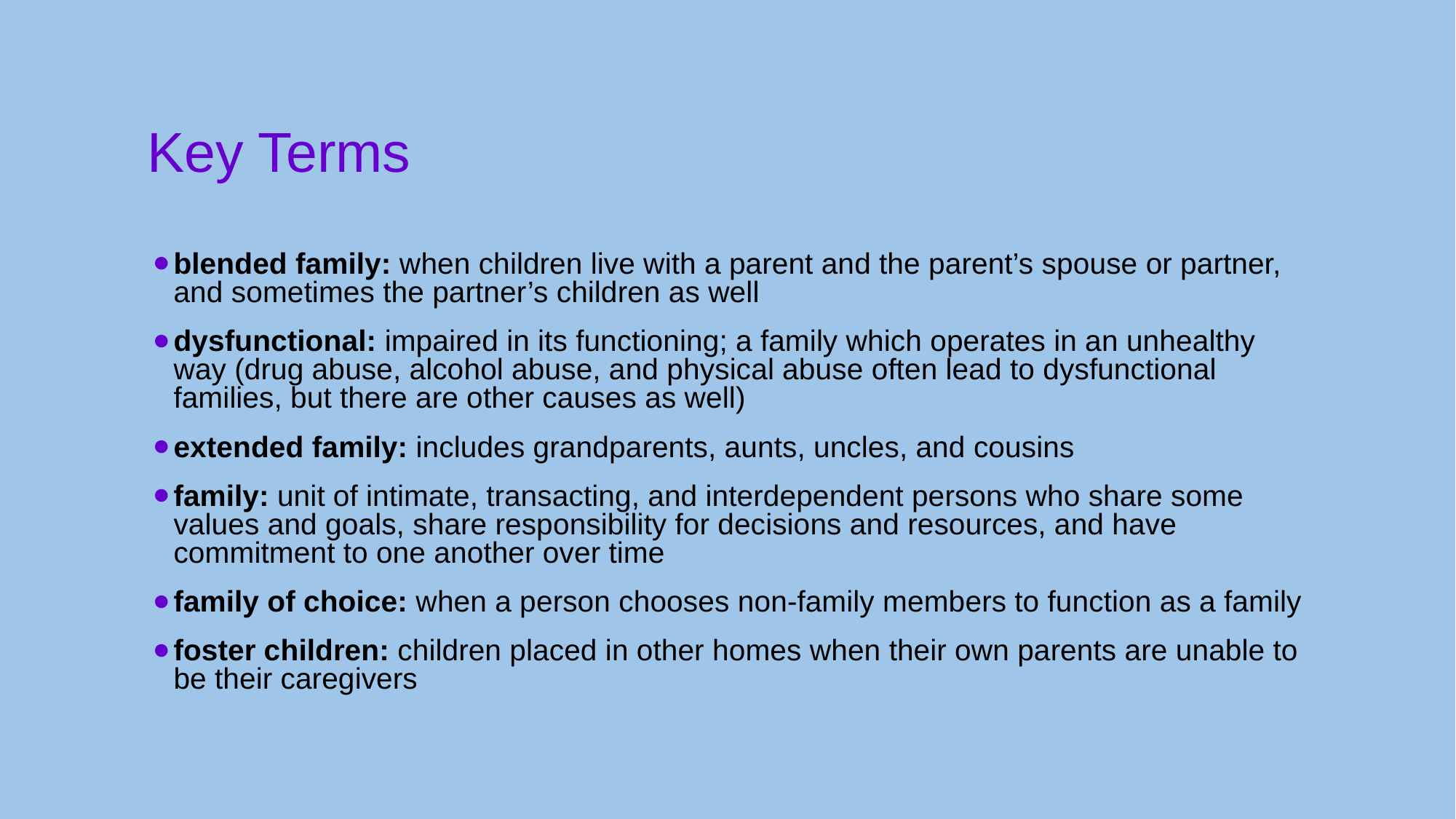

# Key Terms
blended family: when children live with a parent and the parent’s spouse or partner, and sometimes the partner’s children as well
dysfunctional: impaired in its functioning; a family which operates in an unhealthy way (drug abuse, alcohol abuse, and physical abuse often lead to dysfunctional families, but there are other causes as well)
extended family: includes grandparents, aunts, uncles, and cousins
family: unit of intimate, transacting, and interdependent persons who share some values and goals, share responsibility for decisions and resources, and have commitment to one another over time
family of choice: when a person chooses non-family members to function as a family
foster children: children placed in other homes when their own parents are unable to be their caregivers